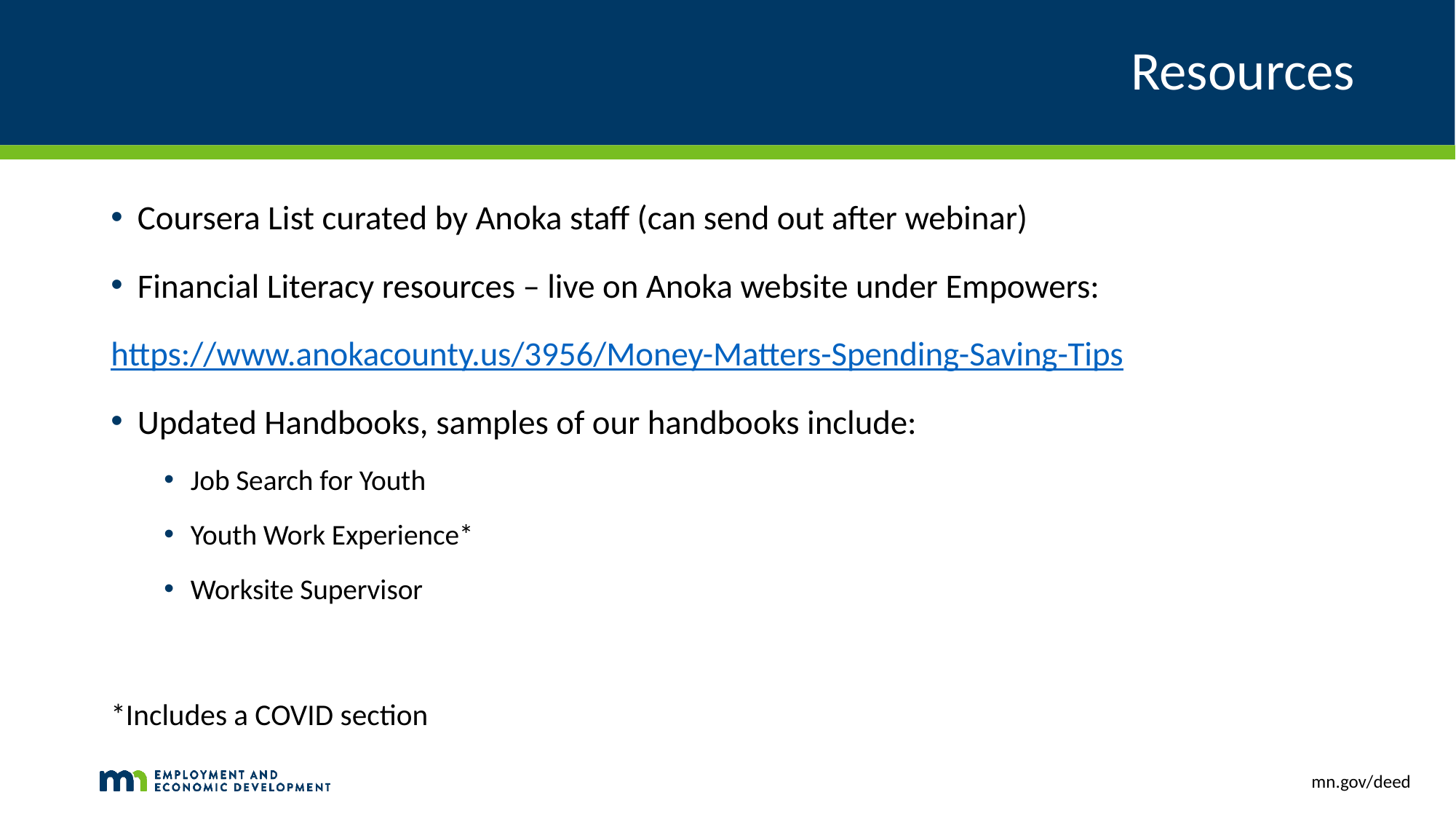

# Resources
Coursera List curated by Anoka staff (can send out after webinar)
Financial Literacy resources – live on Anoka website under Empowers:
https://www.anokacounty.us/3956/Money-Matters-Spending-Saving-Tips
Updated Handbooks, samples of our handbooks include:
Job Search for Youth
Youth Work Experience*
Worksite Supervisor

*Includes a COVID section

mn.gov/deed